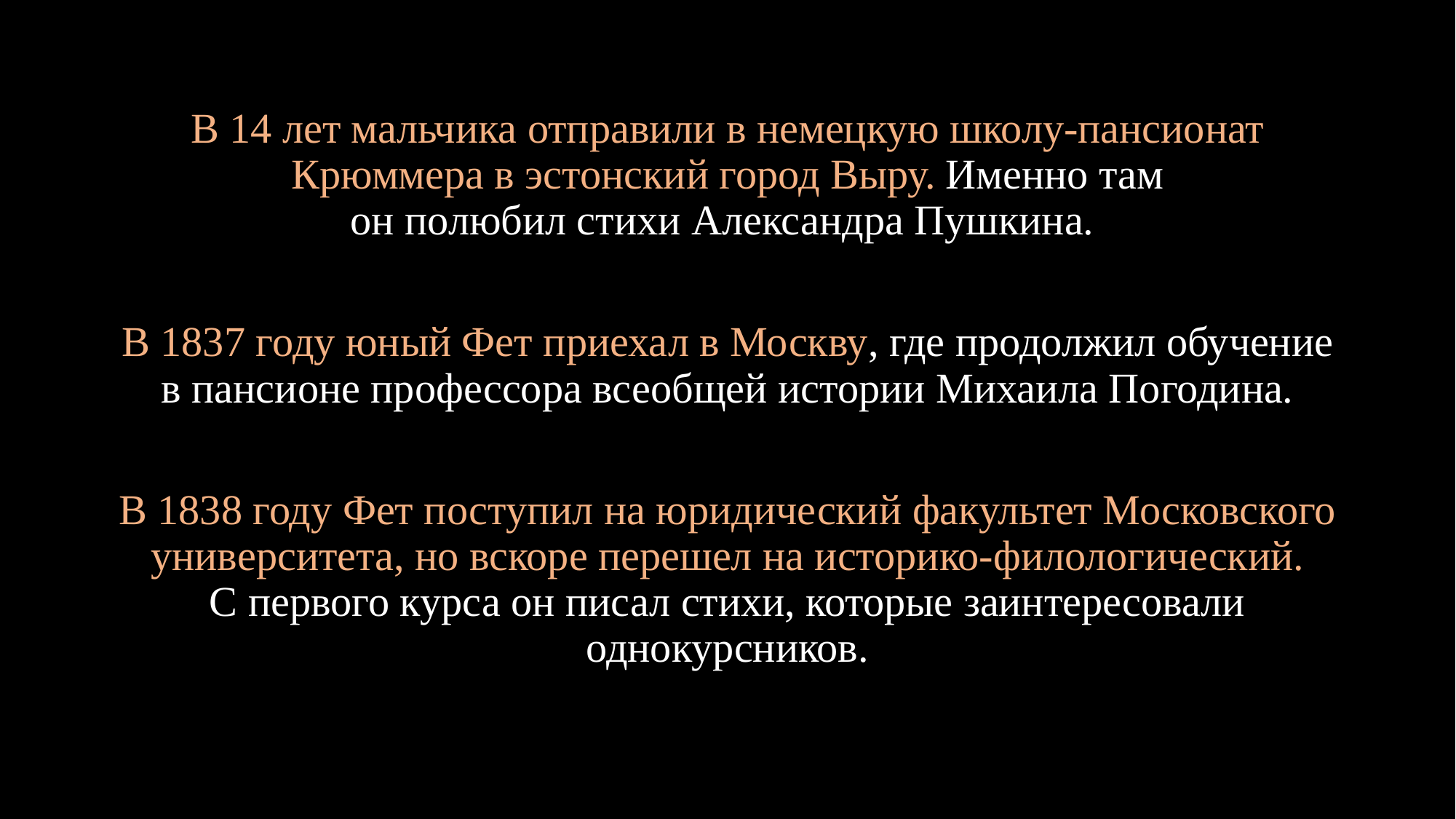

В 14 лет мальчика отправили в немецкую школу-пансионат Крюммера в эстонский город Выру. Именно там он полюбил стихи Александра Пушкина.

В 1837 году юный Фет приехал в Москву, где продолжил обучение в пансионе профессора всеобщей истории Михаила Погодина.

В 1838 году Фет поступил на юридический факультет Московского университета, но вскоре перешел на историко-филологический. С первого курса он писал стихи, которые заинтересовали однокурсников.